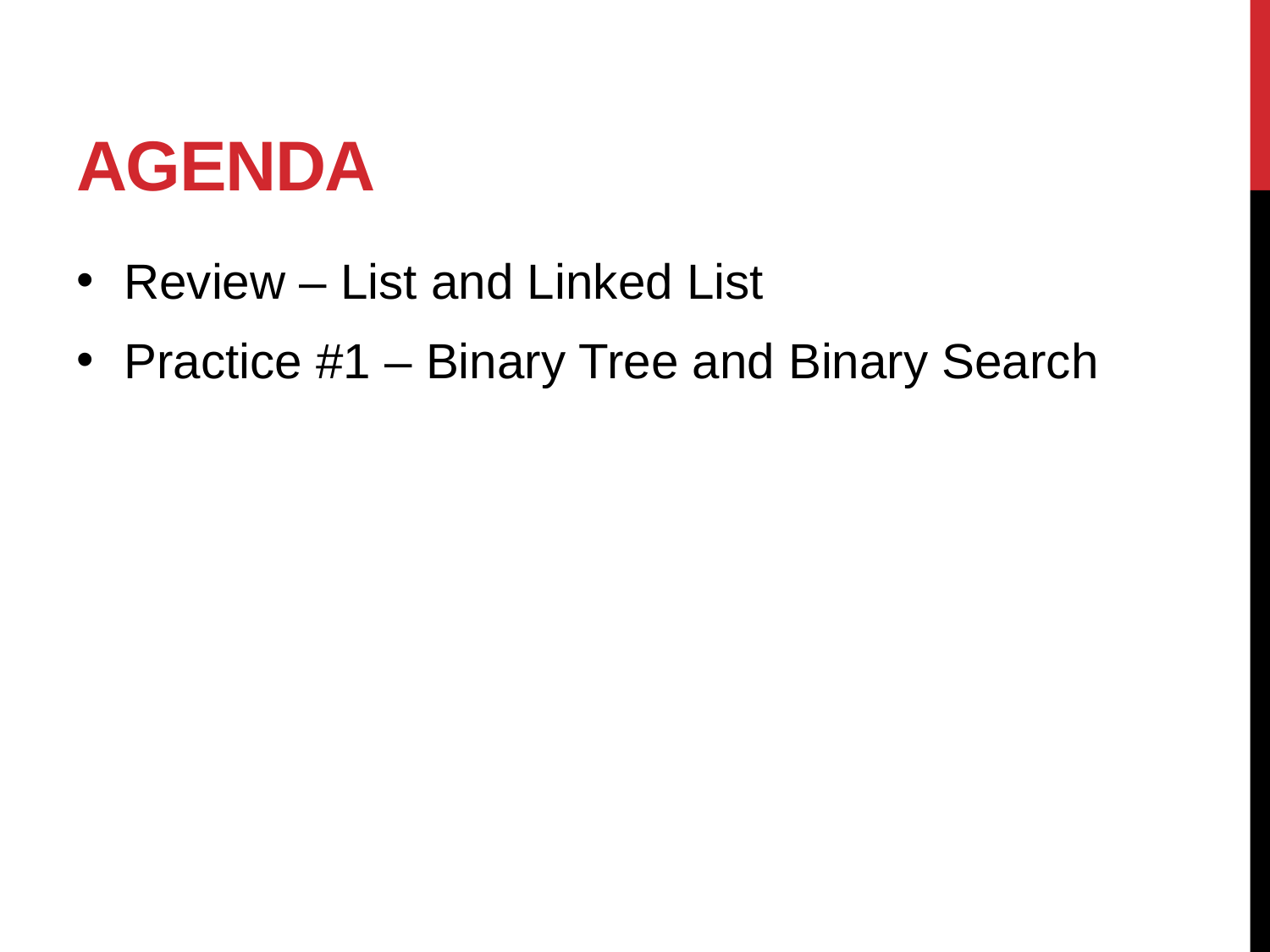

# Agenda
Review – List and Linked List
Practice #1 – Binary Tree and Binary Search